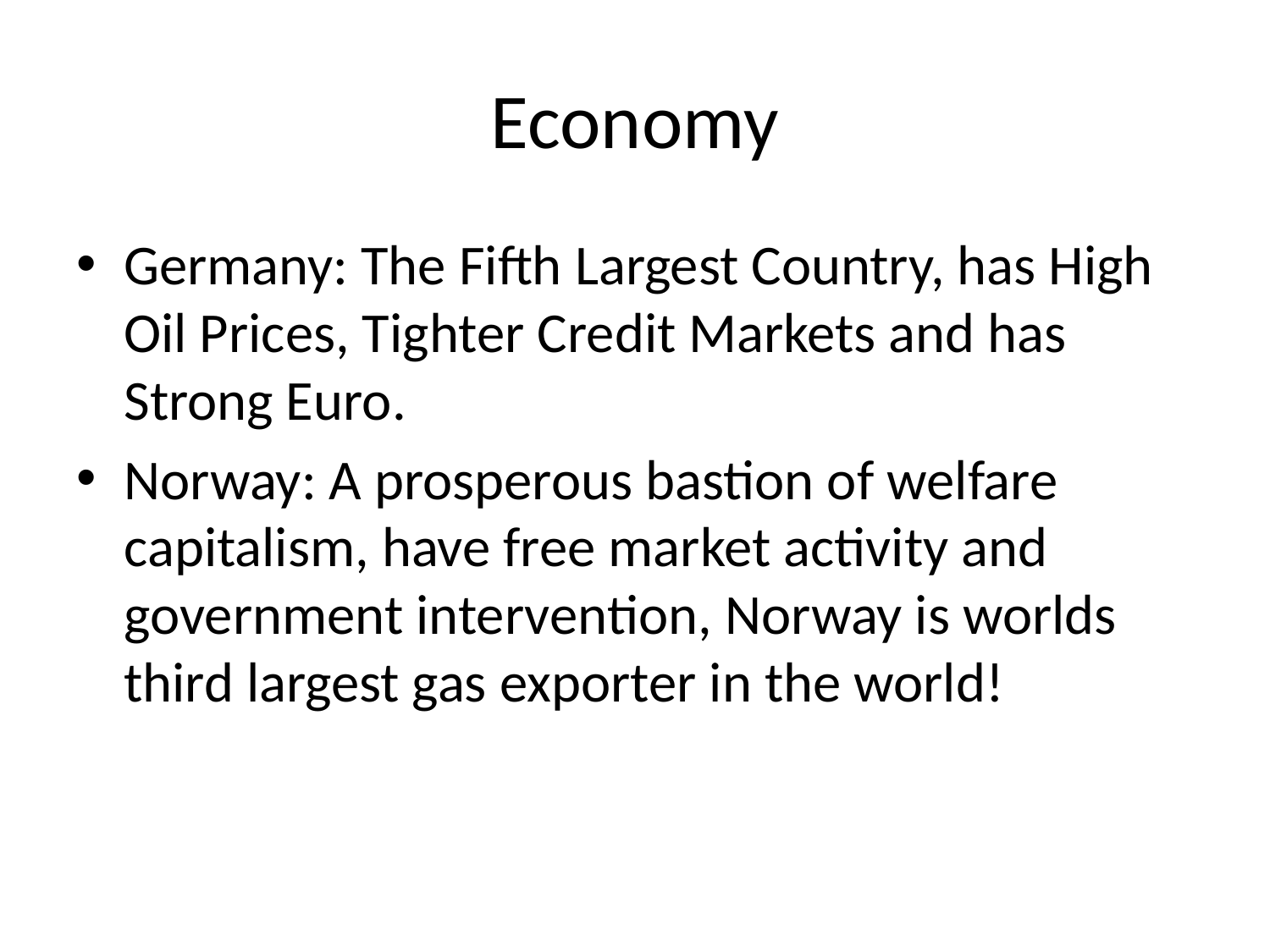

# Economy
Germany: The Fifth Largest Country, has High Oil Prices, Tighter Credit Markets and has Strong Euro.
Norway: A prosperous bastion of welfare capitalism, have free market activity and government intervention, Norway is worlds third largest gas exporter in the world!